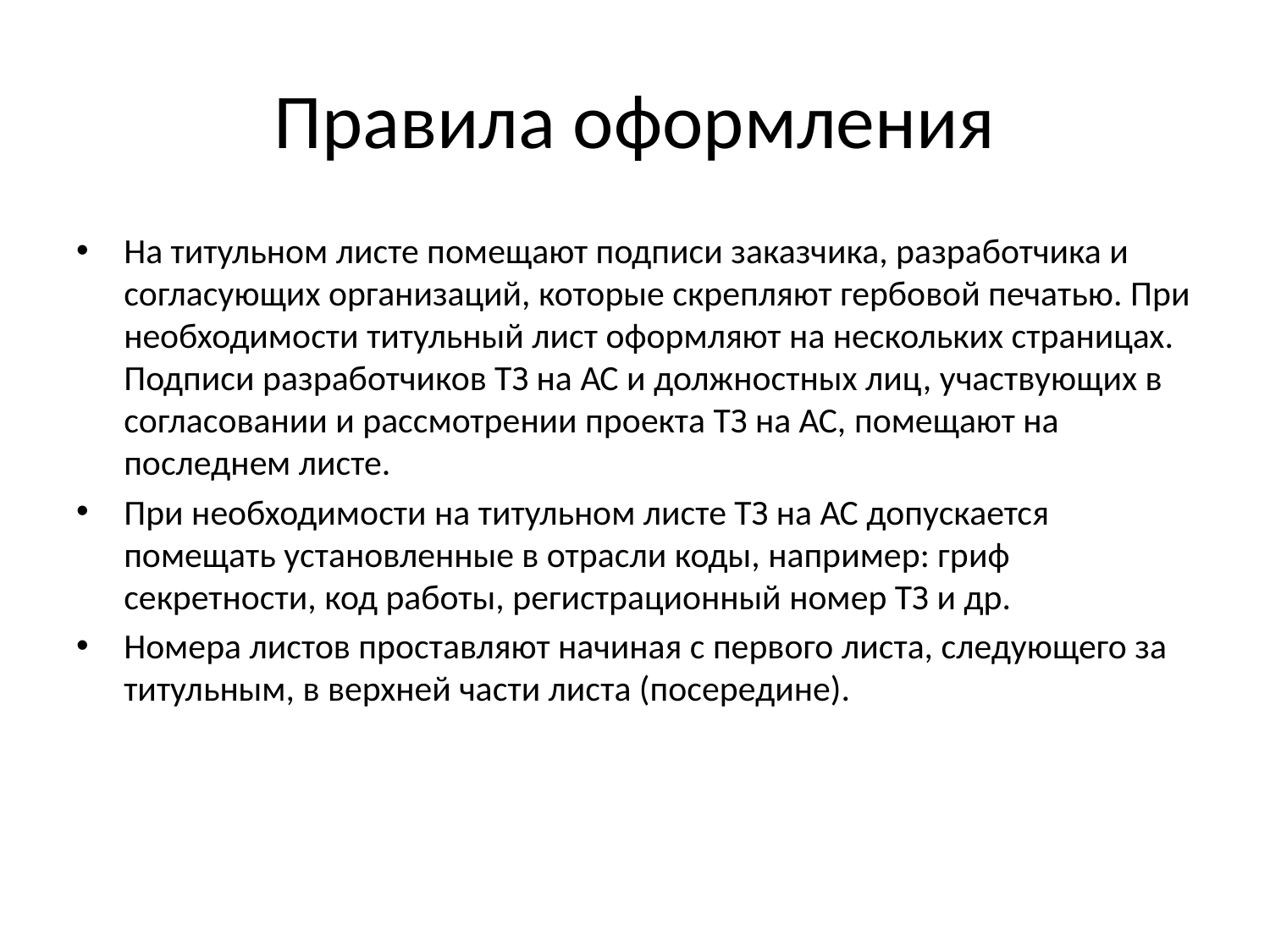

# Правила оформления
На титульном листе помещают подписи заказчика, разработчика и согласующих организаций, которые скрепляют гербовой печатью. При необходимости титульный лист оформляют на нескольких страницах. Подписи разработчиков ТЗ на АС и должностных лиц, участвующих в согласовании и рассмотрении проекта ТЗ на АС, помещают на последнем листе.
При необходимости на титульном листе ТЗ на АС допускается помещать установленные в отрасли коды, например: гриф секретности, код работы, регистрационный номер ТЗ и др.
Номера листов проставляют начиная с первого листа, следующего за титульным, в верхней части листа (посередине).